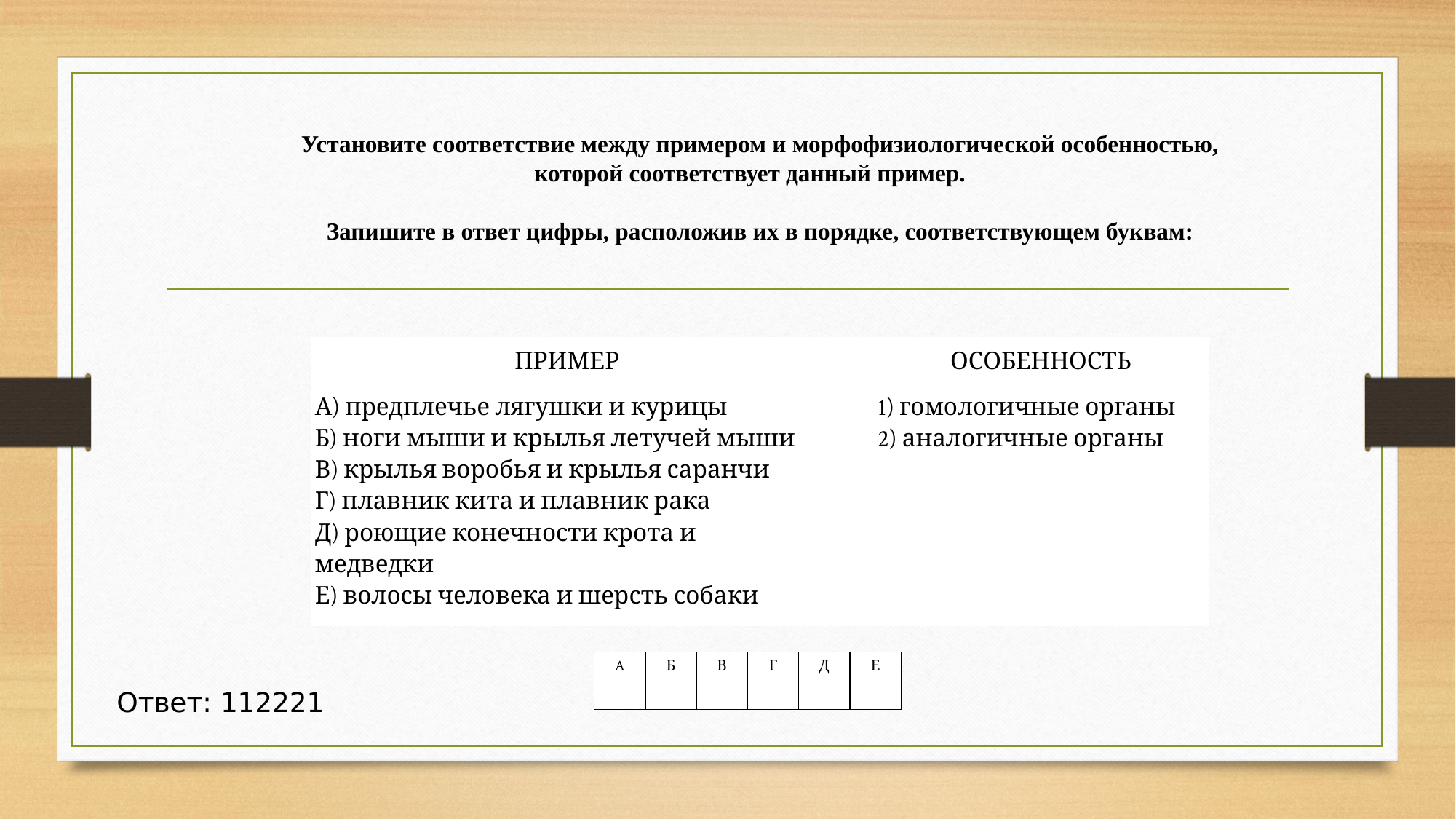

# Установите соответствие между примером и морфофизиологической особенностью, которой соответствует данный пример.

Запишите в ответ цифры, расположив их в порядке, соответствующем буквам:
| ПРИМЕР |  | ОСОБЕННОСТЬ |
| --- | --- | --- |
| А) предплечье лягушки и курицы Б) ноги мыши и крылья летучей мыши В) крылья воробья и крылья саранчи Г) плавник кита и плавник рака Д) роющие конечности крота и медведки Е) волосы человека и шерсть собаки |  | 1) гомологичные органы 2) аналогичные органы |
| A | Б | В | Г | Д | Е |
| --- | --- | --- | --- | --- | --- |
|  |  |  |  |  |  |
Ответ: 112221